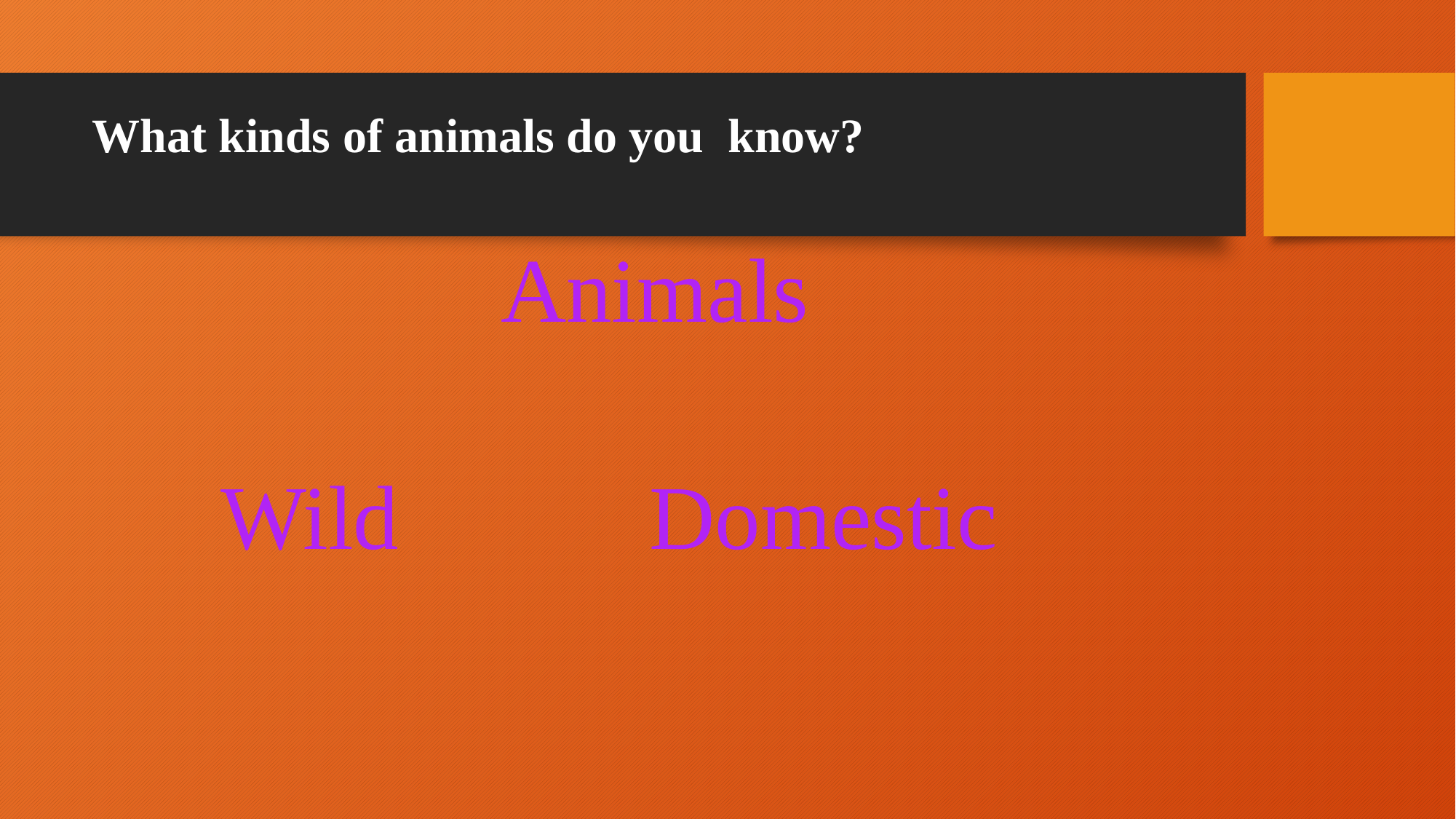

# What kinds of animals do you  know?
Animals

Wild           Domestic